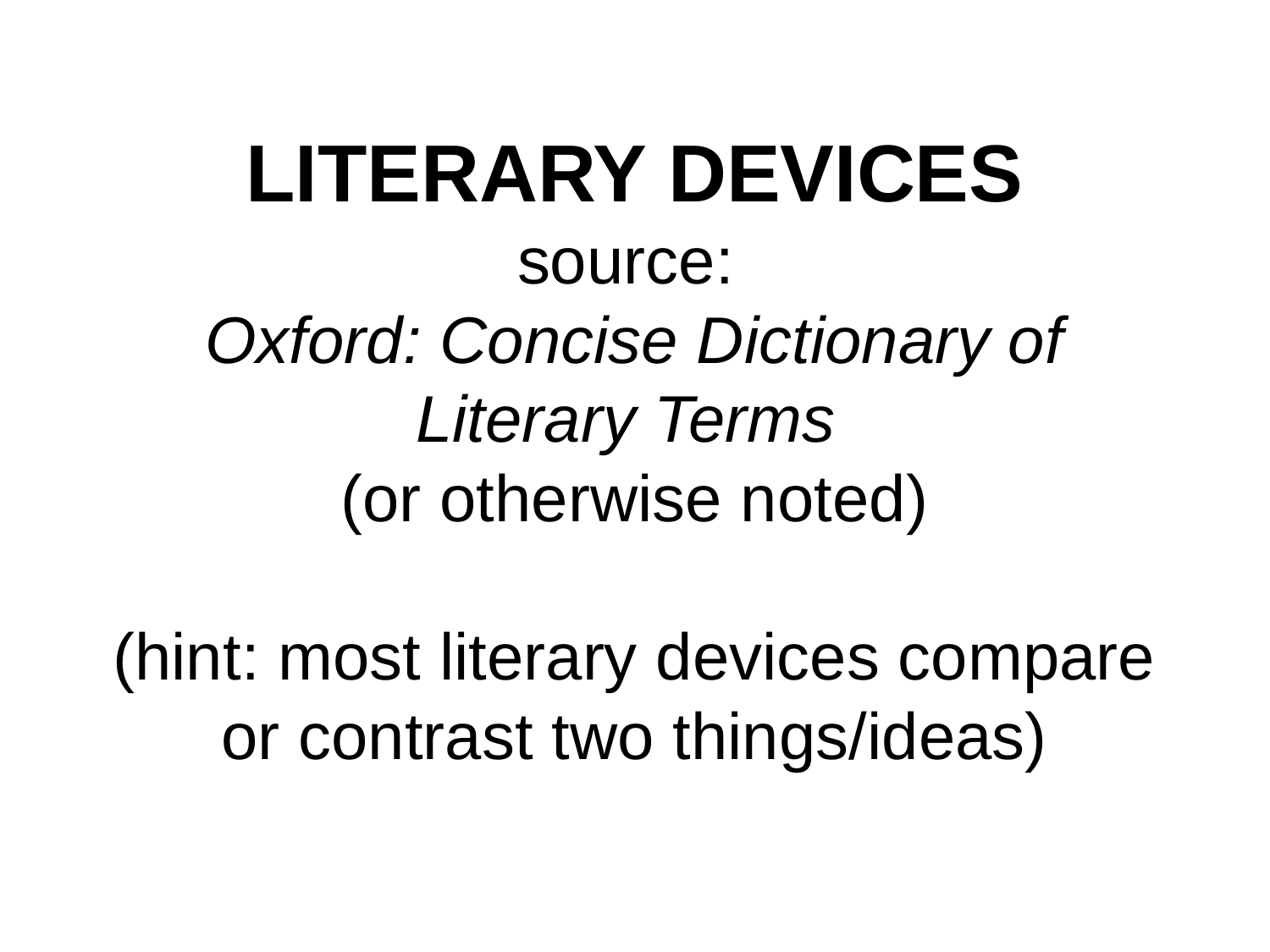

# LITERARY DEVICES source: Oxford: Concise Dictionary of Literary Terms (or otherwise noted) (hint: most literary devices compare or contrast two things/ideas)